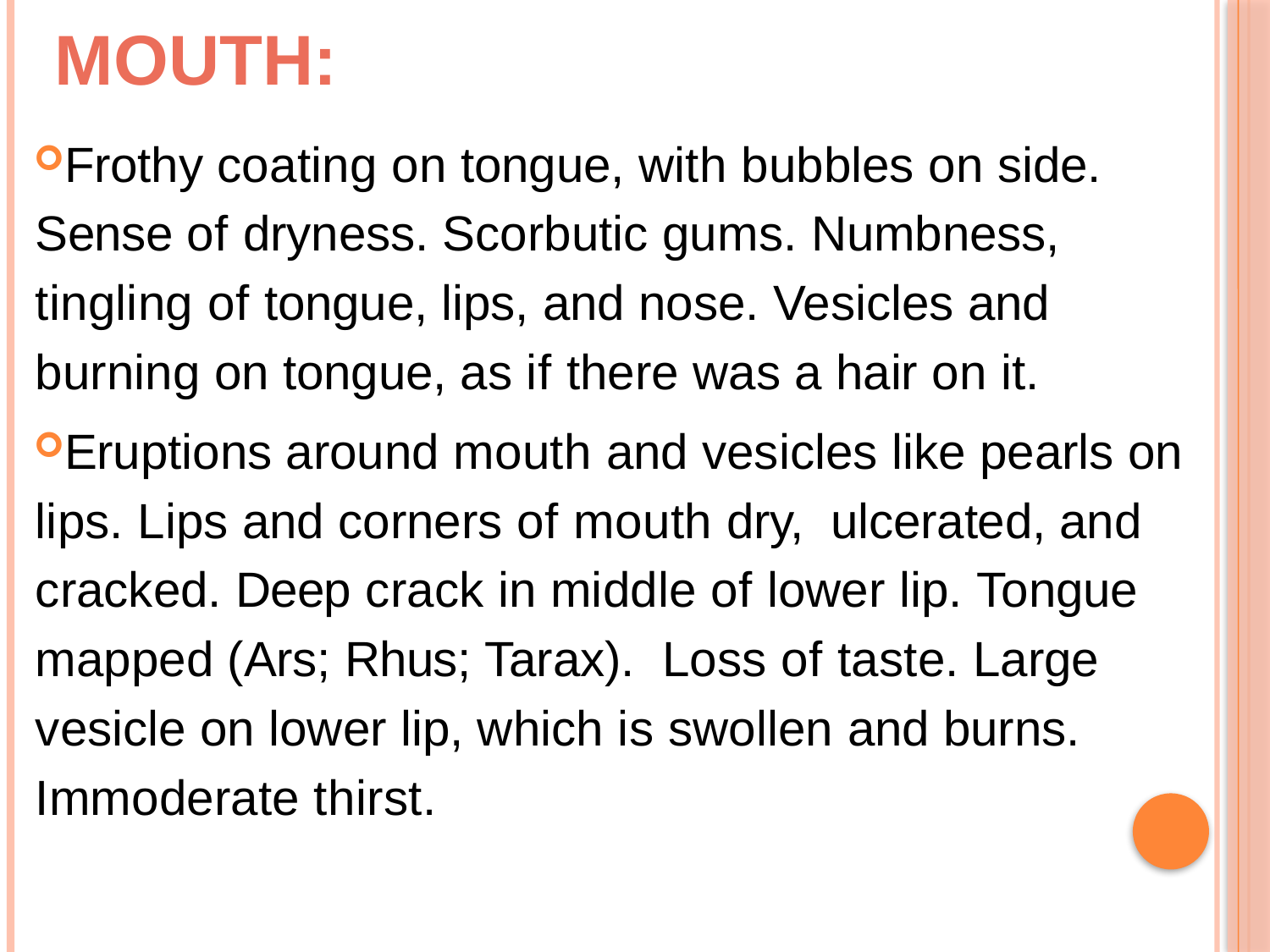

# Mouth:
Frothy coating on tongue, with bubbles on side.     Sense of dryness. Scorbutic gums. Numbness,  tingling of tongue, lips, and nose. Vesicles and burning on tongue, as if there was a hair on it.
Eruptions around mouth and vesicles like pearls on lips. Lips and corners of mouth dry,  ulcerated, and cracked. Deep crack in middle of lower lip. Tongue mapped (Ars; Rhus; Tarax).  Loss of taste. Large vesicle on lower lip, which is swollen and burns. Immoderate thirst.